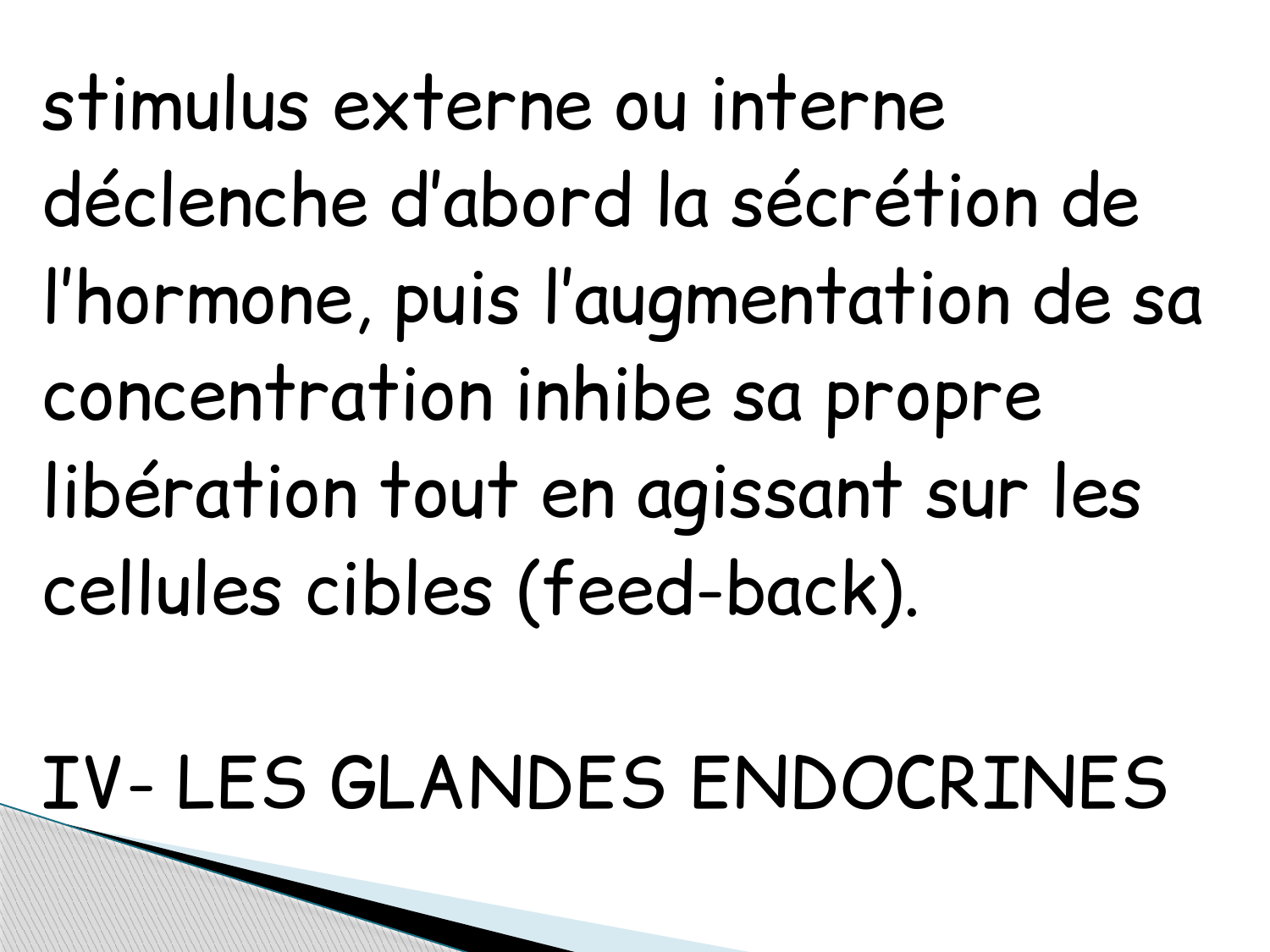

stimulus externe ou interne déclenche d’abord la sécrétion de l’hormone, puis l’augmentation de sa concentration inhibe sa propre libération tout en agissant sur les cellules cibles (feed-back).

IV- LES GLANDES ENDOCRINES